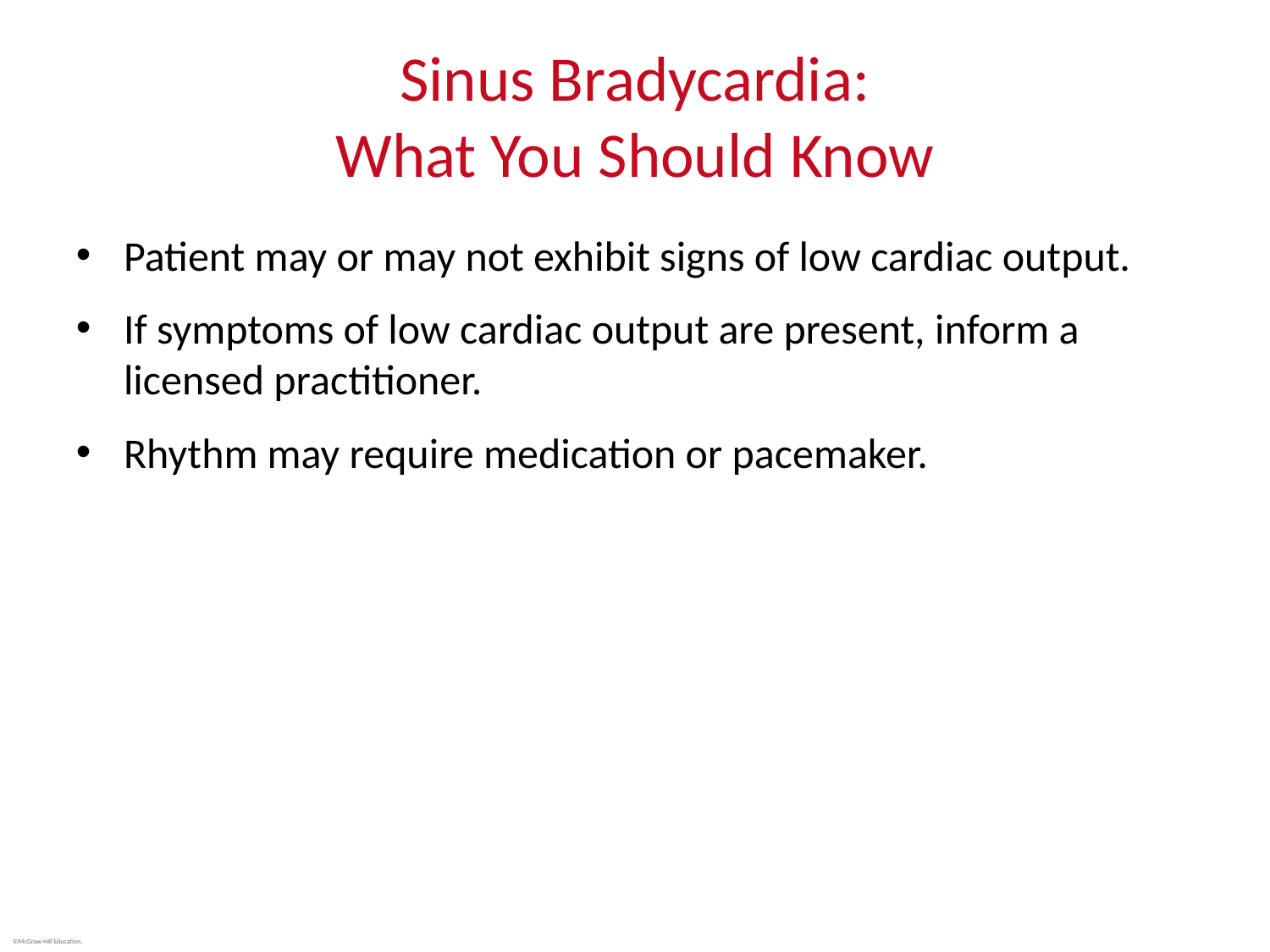

# Sinus Bradycardia: What You Should Know
Patient may or may not exhibit signs of low cardiac output.
If symptoms of low cardiac output are present, inform a licensed practitioner.
Rhythm may require medication or pacemaker.